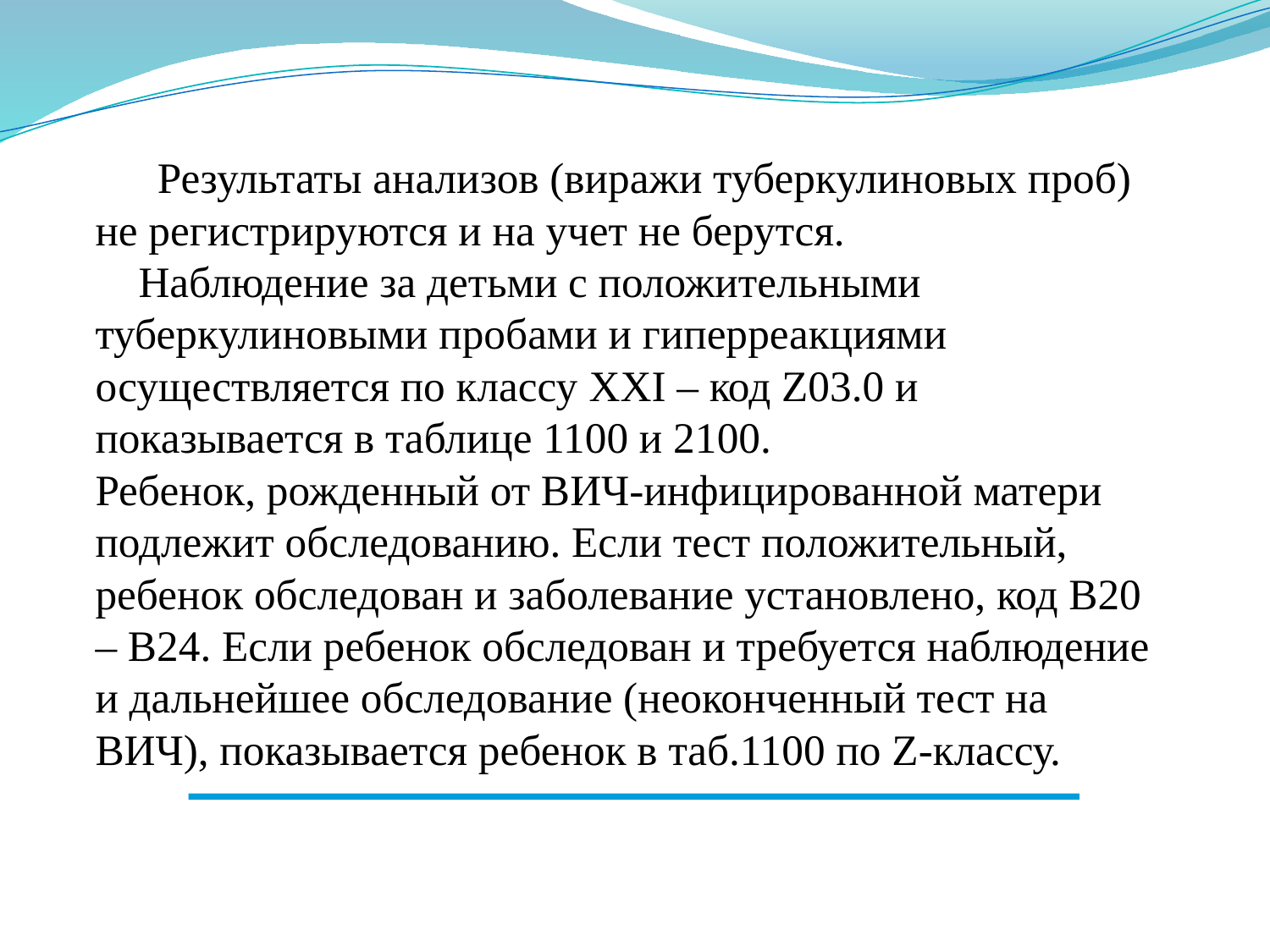

# Результаты анализов (виражи туберкулиновых проб) не регистрируются и на учет не берутся. Наблюдение за детьми с положительными туберкулиновыми пробами и гиперреакциями осуществляется по классу XXI – код Z03.0 и показывается в таблице 1100 и 2100. Ребенок, рожденный от ВИЧ-инфицированной матери подлежит обследованию. Если тест положительный, ребенок обследован и заболевание установлено, код В20 – В24. Если ребенок обследован и требуется наблюдение и дальнейшее обследование (неоконченный тест на ВИЧ), показывается ребенок в таб.1100 по Z-классу.